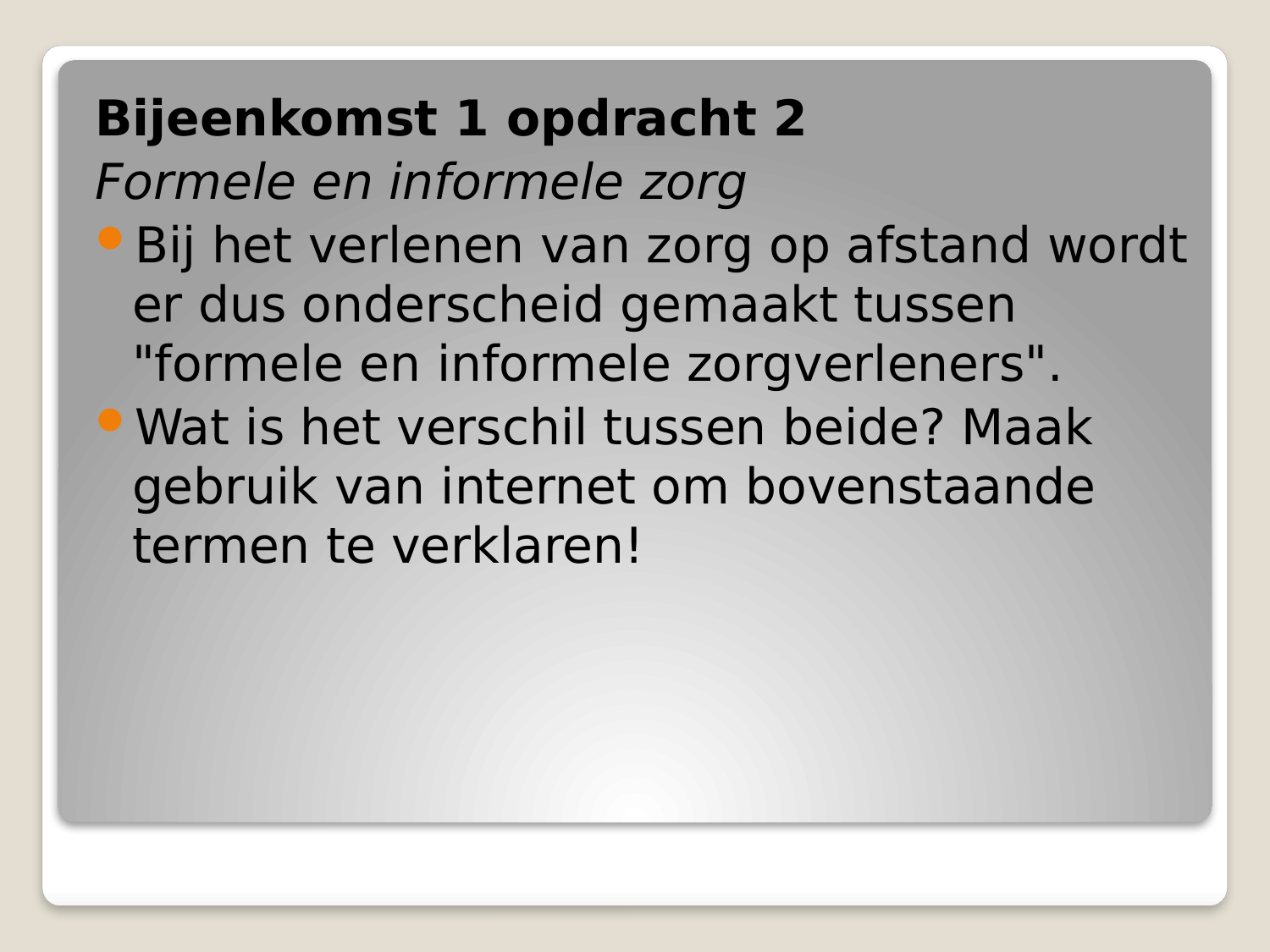

Bijeenkomst 1 opdracht 2
Formele en informele zorg
Bij het verlenen van zorg op afstand wordt er dus onderscheid gemaakt tussen "formele en informele zorgverleners".
Wat is het verschil tussen beide? Maak gebruik van internet om bovenstaande termen te verklaren!

#